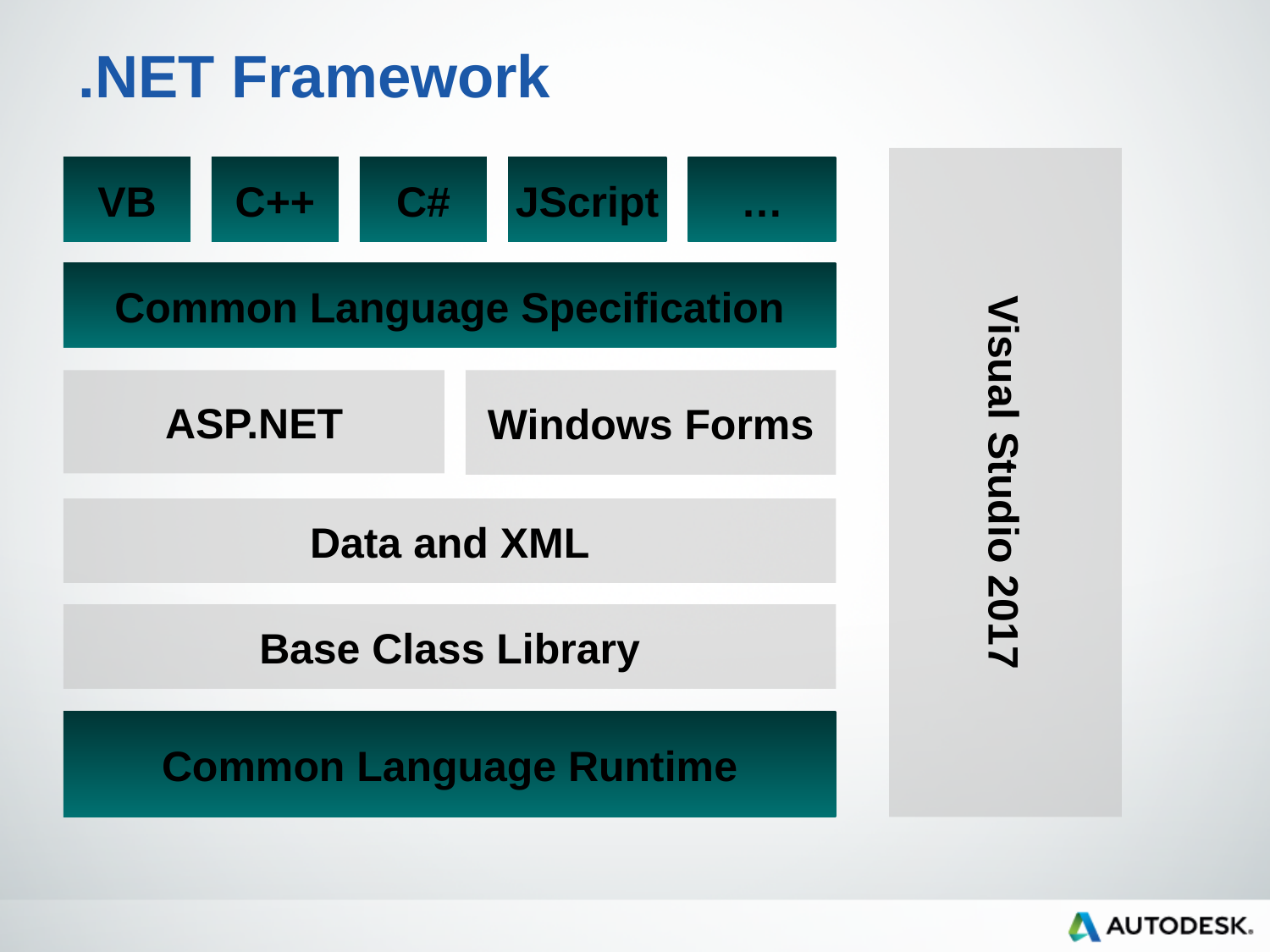

# .NET Framework
Visual Studio 2017
VB
C++
C#
JScript
…
Common Language Specification
ASP.NET
Windows Forms
Data and XML
Base Class Library
Common Language Runtime